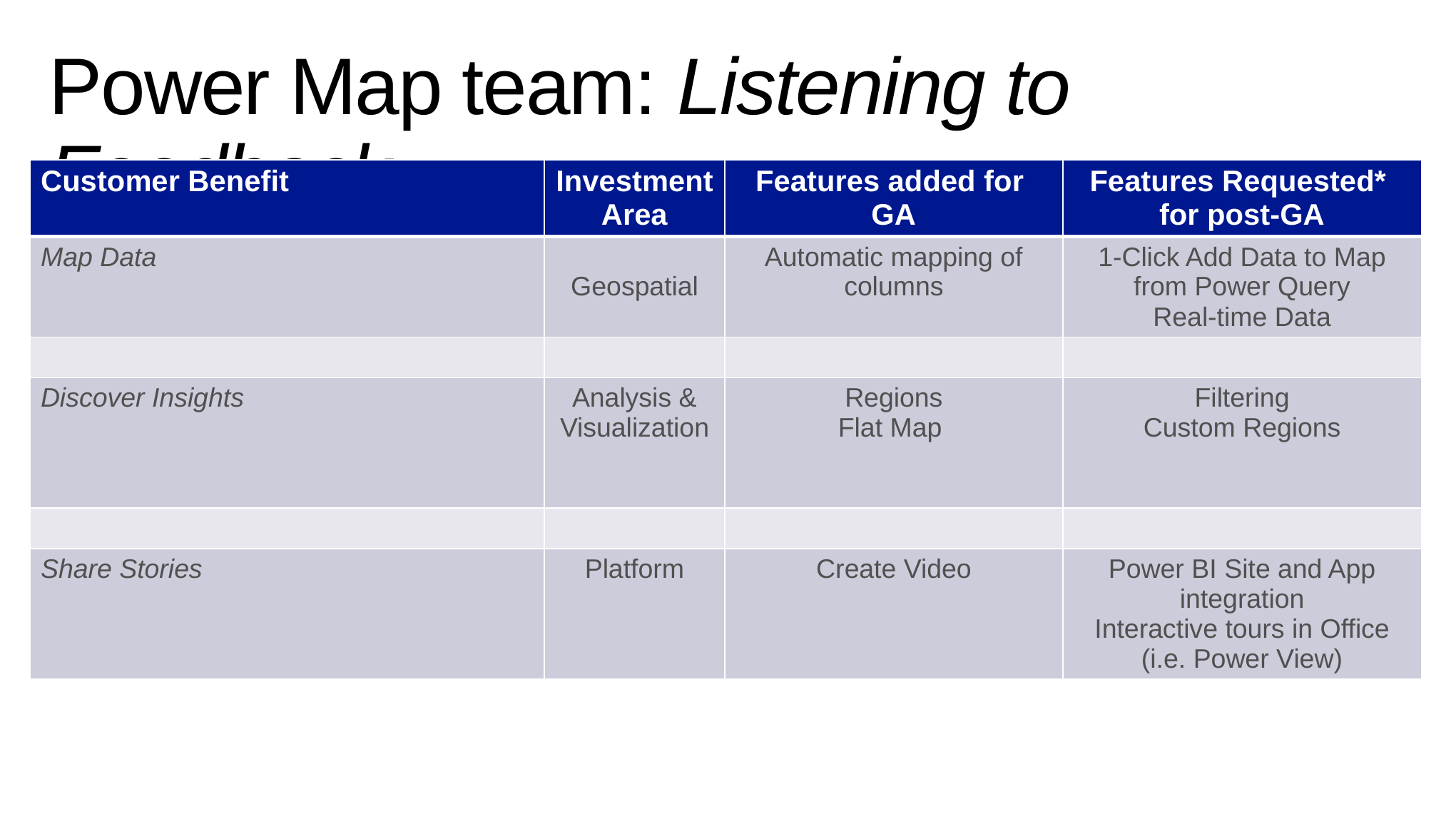

# Power Map team: Listening to Feedback
| Customer Benefit | Investment Area | Features added for GA | Features Requested\* for post-GA |
| --- | --- | --- | --- |
| Map Data | Geospatial | Automatic mapping of columns | 1-Click Add Data to Map from Power Query Real-time Data |
|  |  |  |  |
| Discover Insights | Analysis & Visualization | Regions Flat Map | Filtering Custom Regions |
|  |  |  |  |
| Share Stories | Platform | Create Video | Power BI Site and App integration Interactive tours in Office (i.e. Power View) |
*Requested features are currently being prioritized. This is NOT disclosure of roadmap